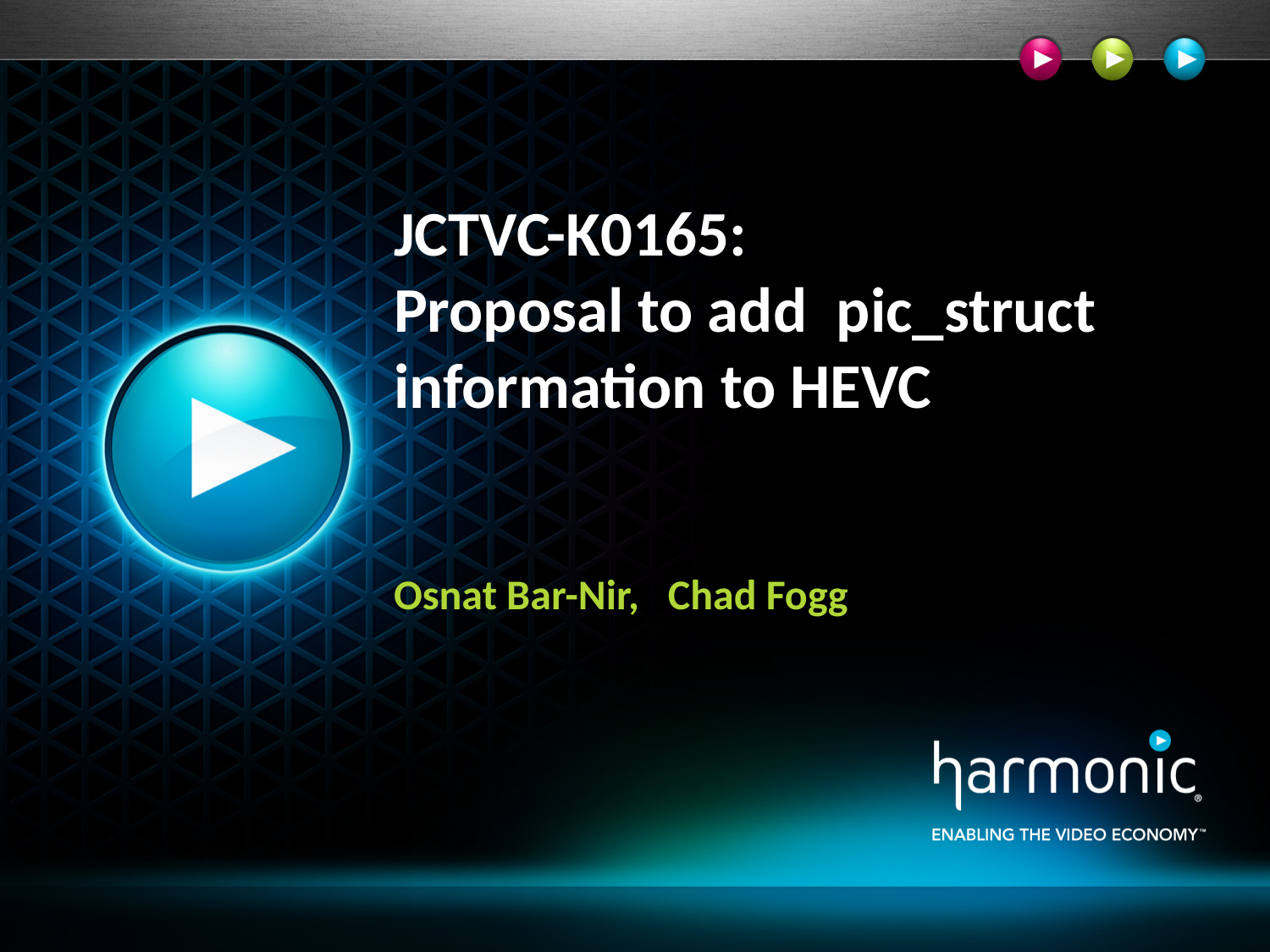

# JCTVC-K0165: Proposal to add  pic_struct information to HEVC
Osnat Bar-Nir,   Chad Fogg